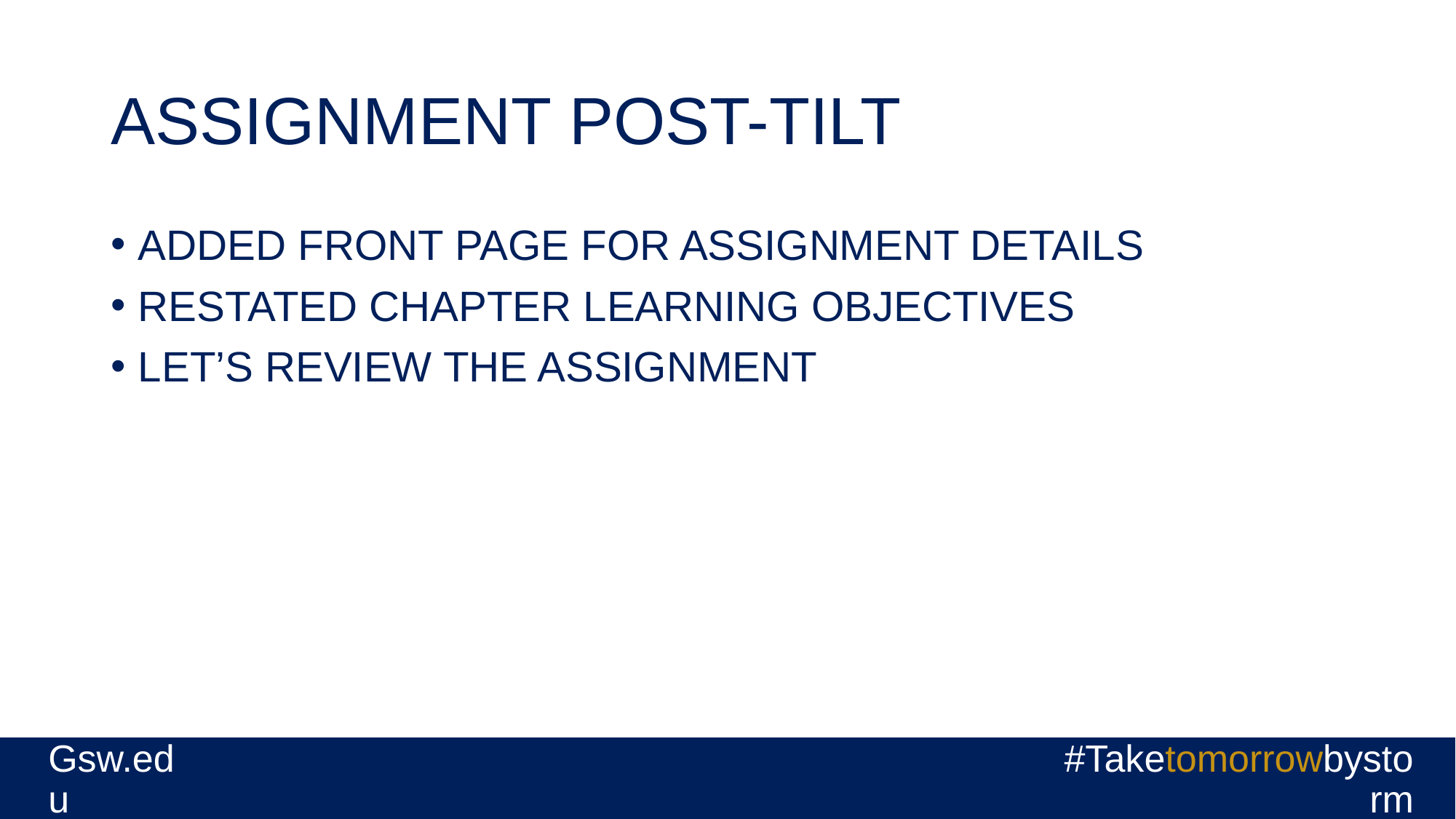

# ASSIGNMENT POST-TILT
ADDED FRONT PAGE FOR ASSIGNMENT DETAILS
RESTATED CHAPTER LEARNING OBJECTIVES
LET’S REVIEW THE ASSIGNMENT